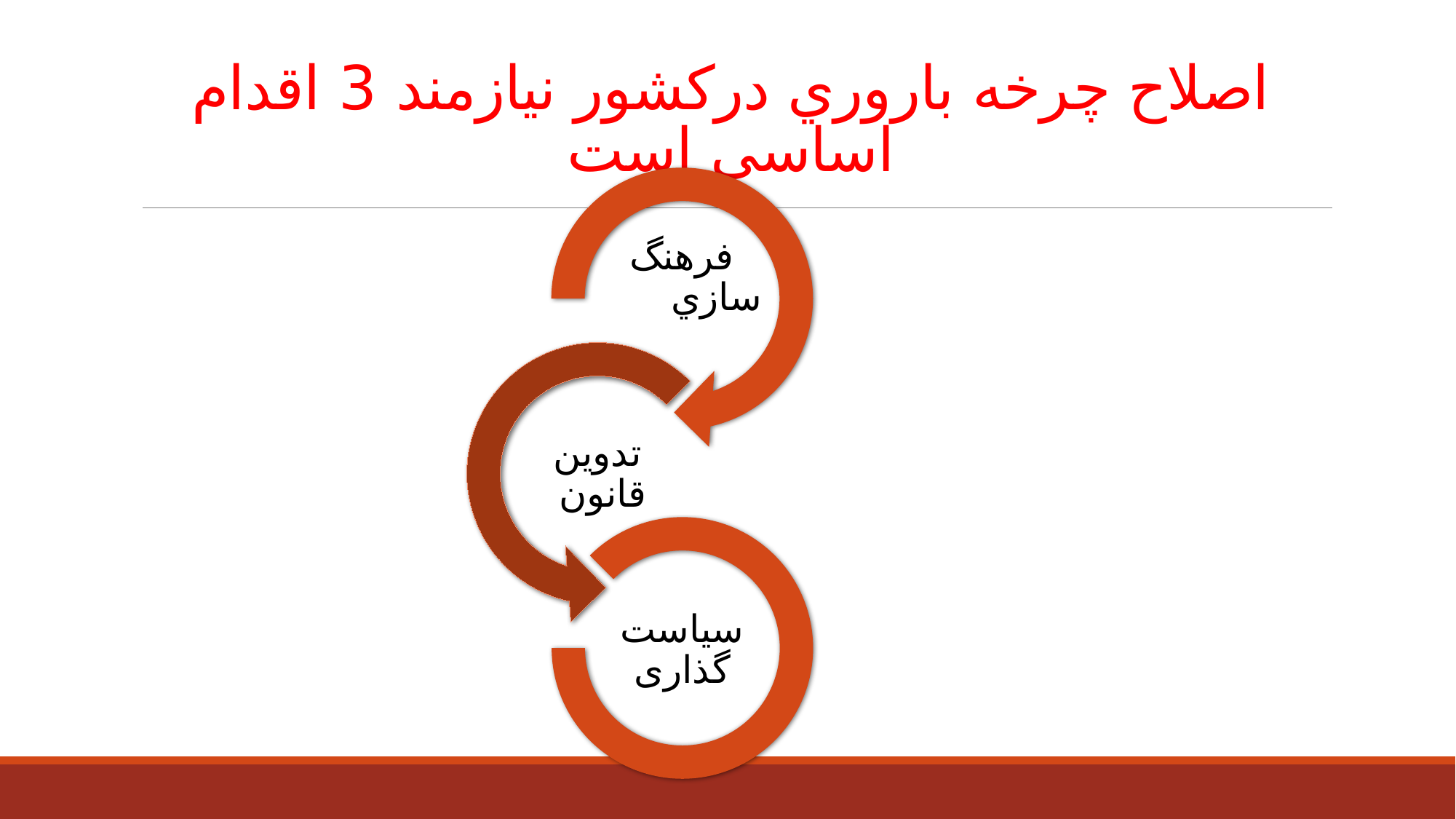

# اصلاح چرخه باروري دركشور نيازمند 3 اقدام اساسي است
فرهنگ سازي
تدوين قانون

سياست گذاری